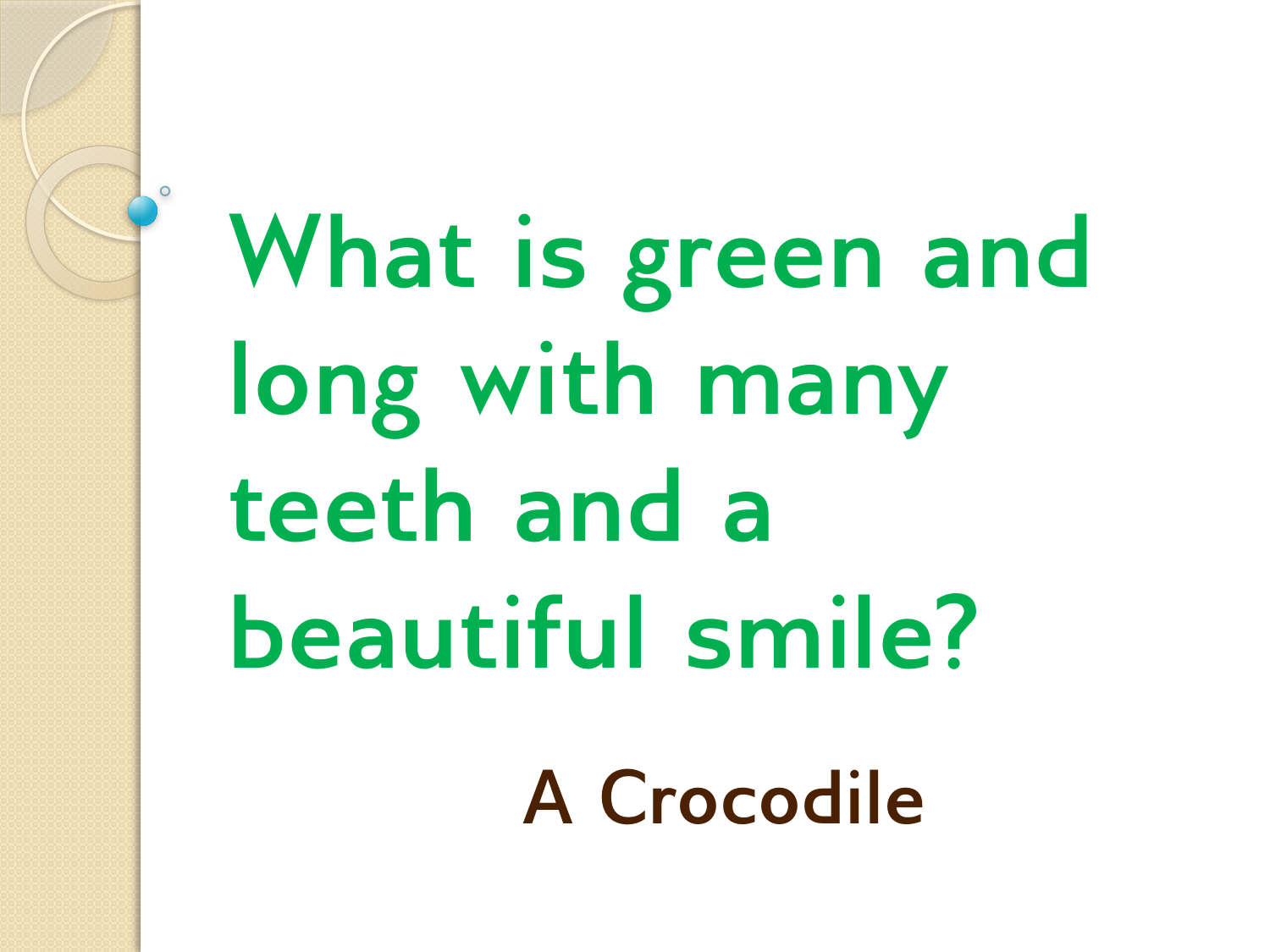

# What is green and long with many teeth and a beautiful smile?
        A Crocodile